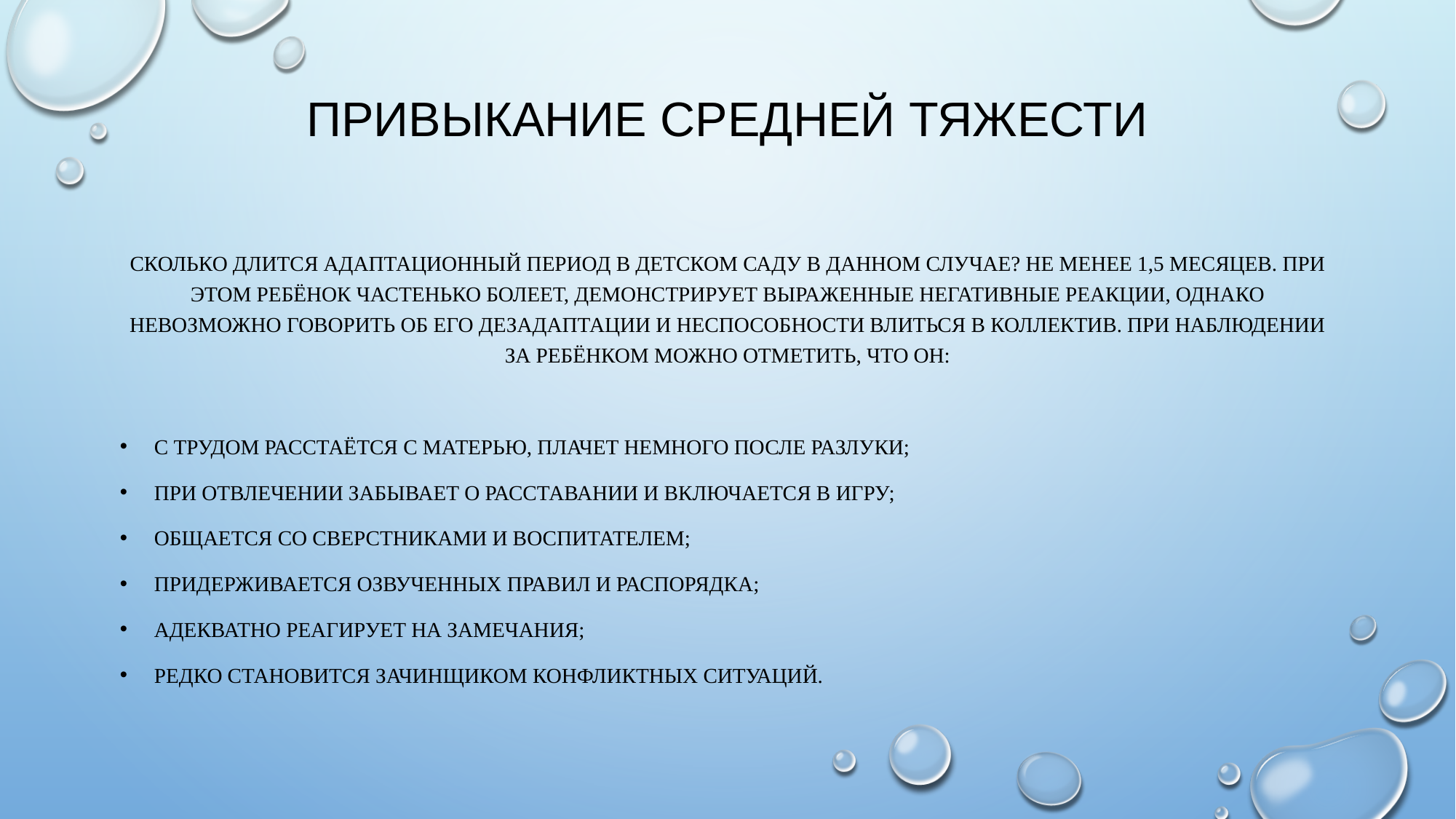

# Привыкание средней тяжести
Сколько длится адаптационный период в детском саду в данном случае? Не менее 1,5 месяцев. При этом ребёнок частенько болеет, демонстрирует выраженные негативные реакции, однако невозможно говорить об его дезадаптации и неспособности влиться в коллектив. При наблюдении за ребёнком можно отметить, что он:

с трудом расстаётся с матерью, плачет немного после разлуки;
при отвлечении забывает о расставании и включается в игру;
общается со сверстниками и воспитателем;
придерживается озвученных правил и распорядка;
адекватно реагирует на замечания;
редко становится зачинщиком конфликтных ситуаций.